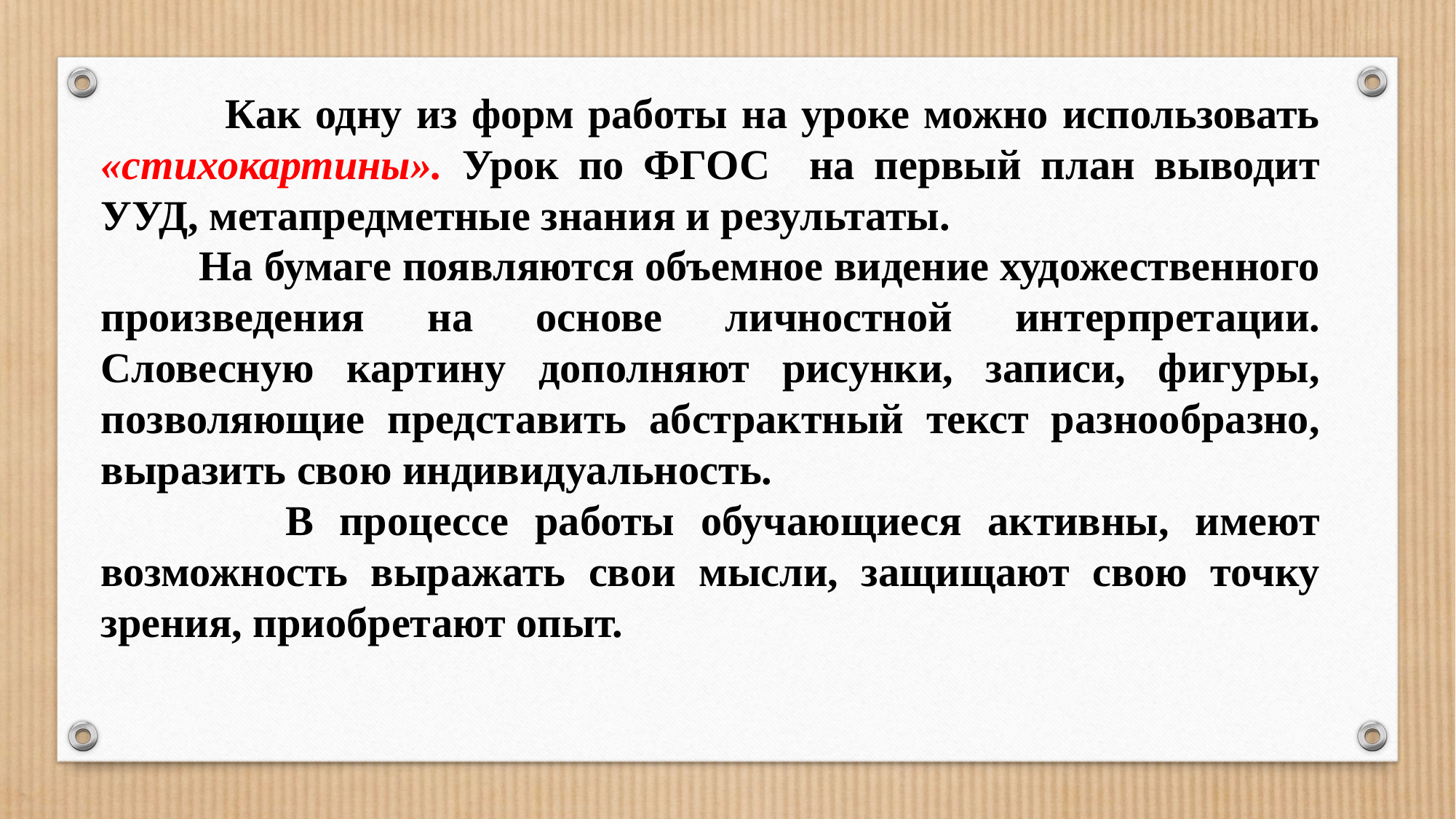

Как одну из форм работы на уроке можно использовать «стихокартины». Урок по ФГОС  на первый план выводит УУД, метапредметные знания и результаты.
    На бумаге появляются объемное видение художественного произведения на основе личностной интерпретации. Словесную картину дополняют рисунки, записи, фигуры, позволяющие представить абстрактный текст разнообразно, выразить свою индивидуальность.
     В процессе работы обучающиеся активны, имеют возможность выражать свои мысли, защищают свою точку зрения, приобретают опыт.